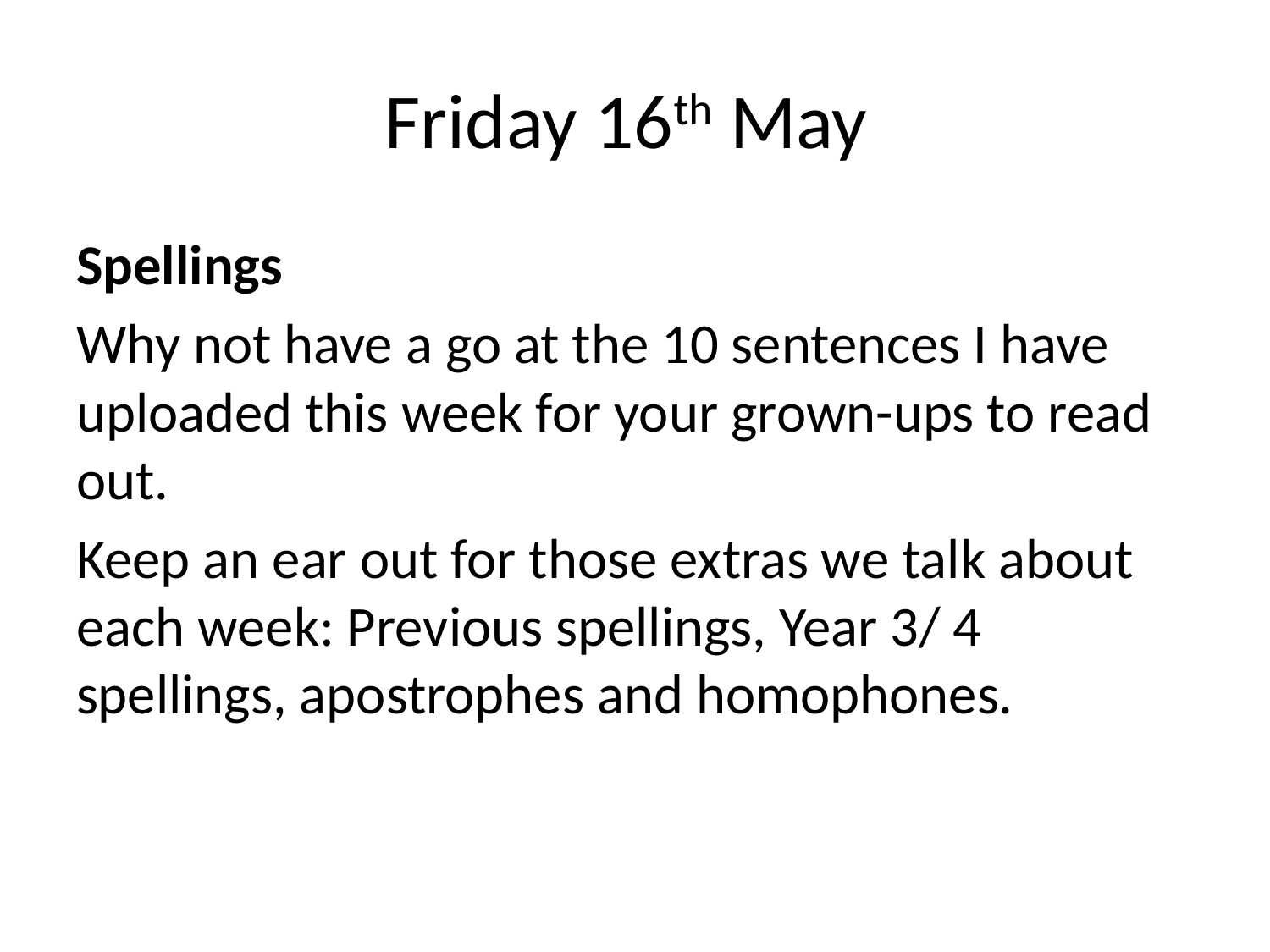

# Friday 16th May
Spellings
Why not have a go at the 10 sentences I have uploaded this week for your grown-ups to read out.
Keep an ear out for those extras we talk about each week: Previous spellings, Year 3/ 4 spellings, apostrophes and homophones.